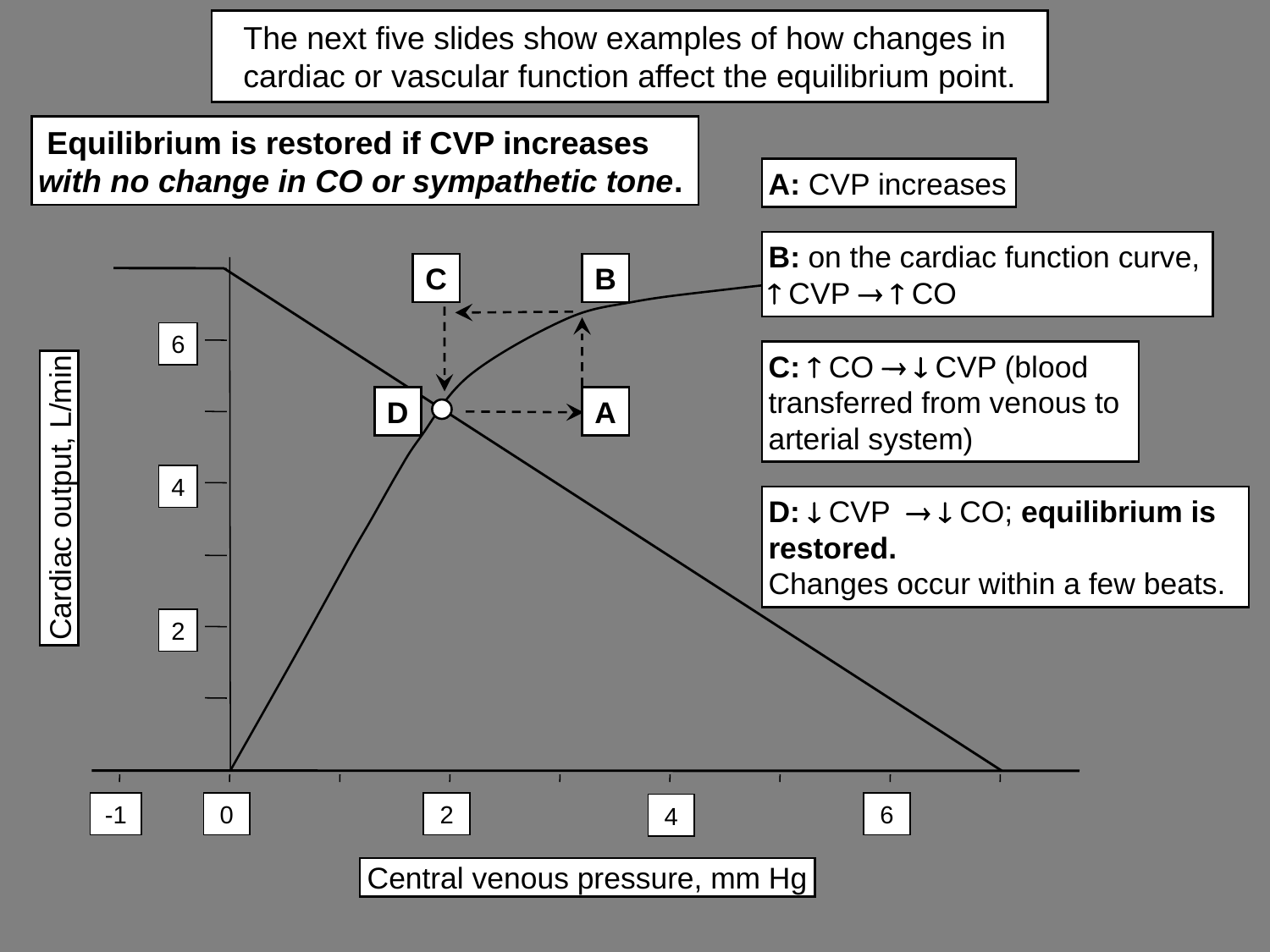

# The next five slides show examples of how changes in cardiac or vascular function affect the equilibrium point.
 Equilibrium is restored if CVP increases with no change in CO or sympathetic tone.
A: CVP increases
B: on the cardiac function curve, ↑ CVP → ↑ CO
C: ↑ CO → ↓ CVP (blood transferred from venous to arterial system)
D: ↓ CVP  → ↓ CO; equilibrium is restored.
Changes occur within a few beats.

C
B

6

D
A

4
Cardiac output, L/min

2

-1
0
2
6
4
Central venous pressure, mm Hg